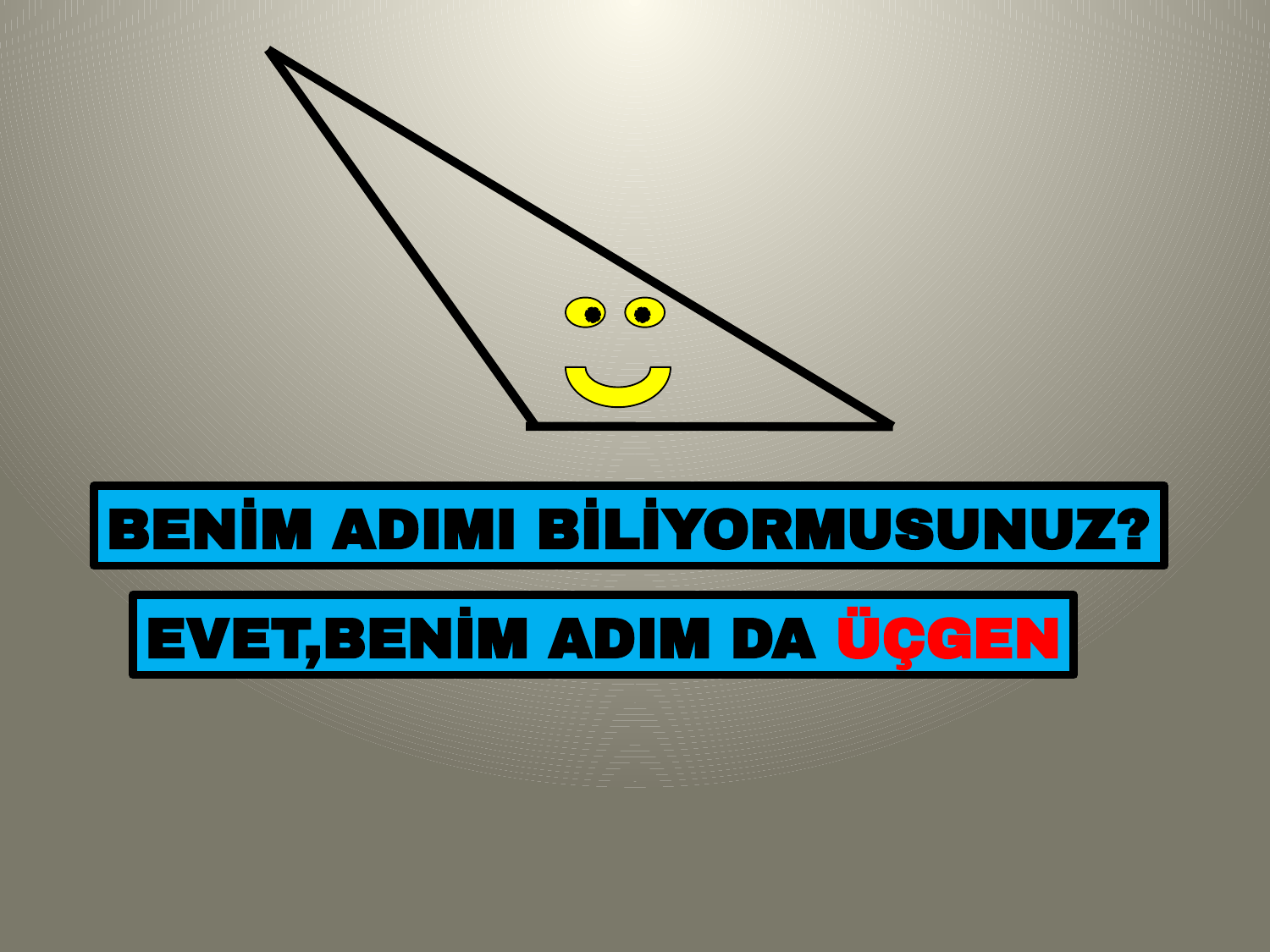

BENİM ADIMI BİLİYORMUSUNUZ?
EVET,BENİM ADIM DA ÜÇGEN